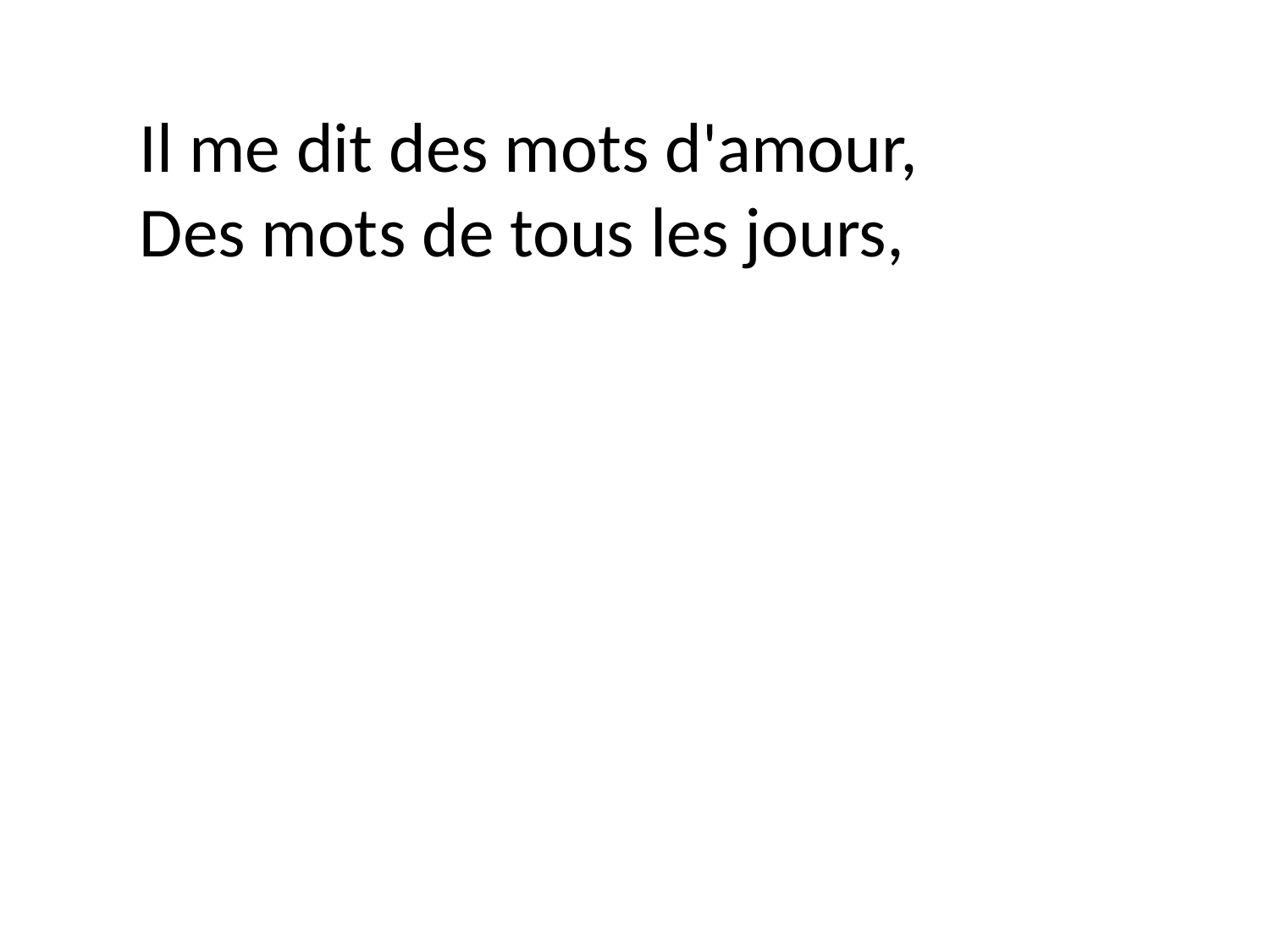

Il me dit des mots d'amour,
Des mots de tous les jours,